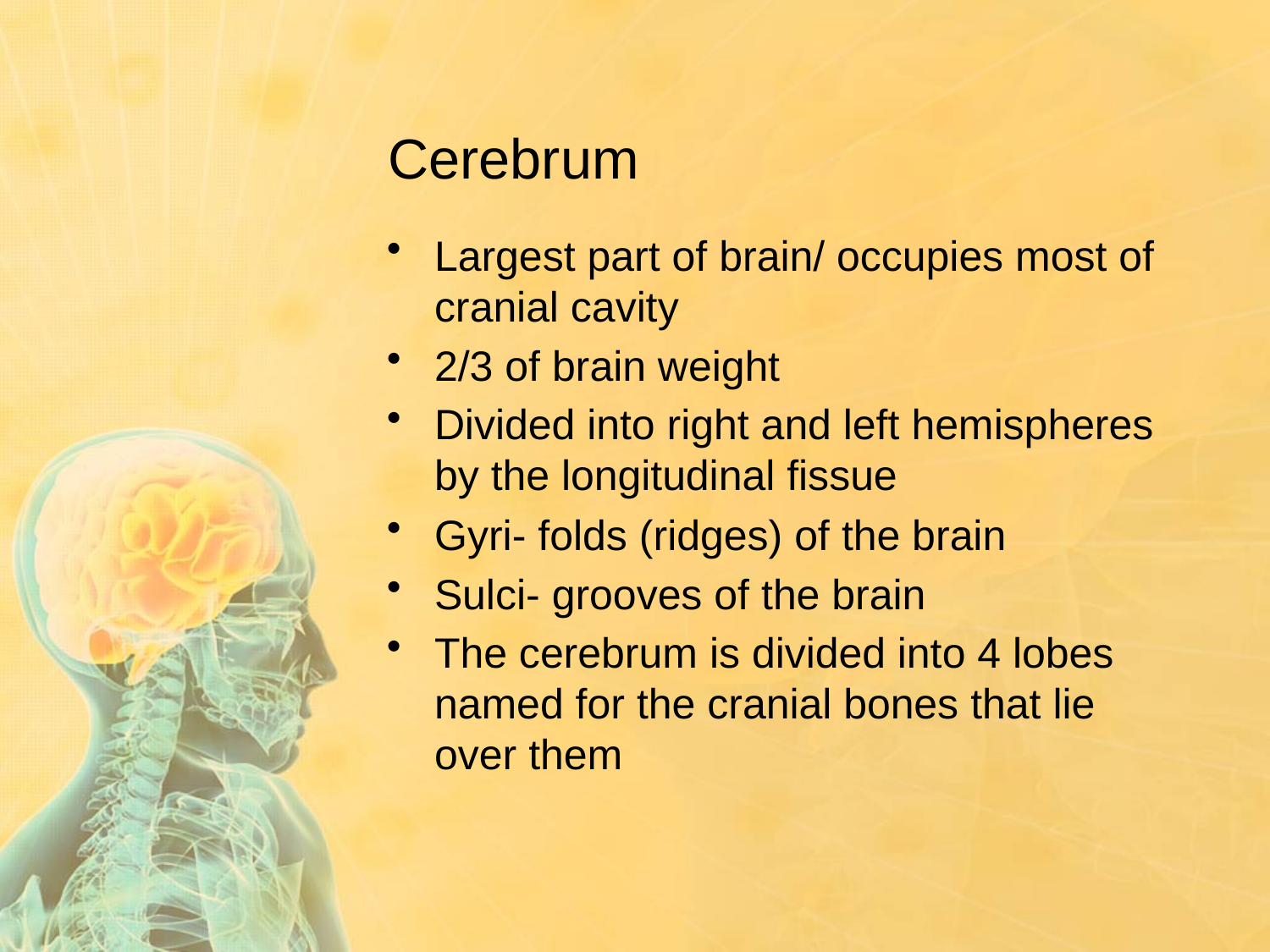

# Cerebrum
Largest part of brain/ occupies most of cranial cavity
2/3 of brain weight
Divided into right and left hemispheres     by the longitudinal fissue
Gyri- folds (ridges) of the brain
Sulci- grooves of the brain
The cerebrum is divided into 4 lobes named for the cranial bones that lie      over them